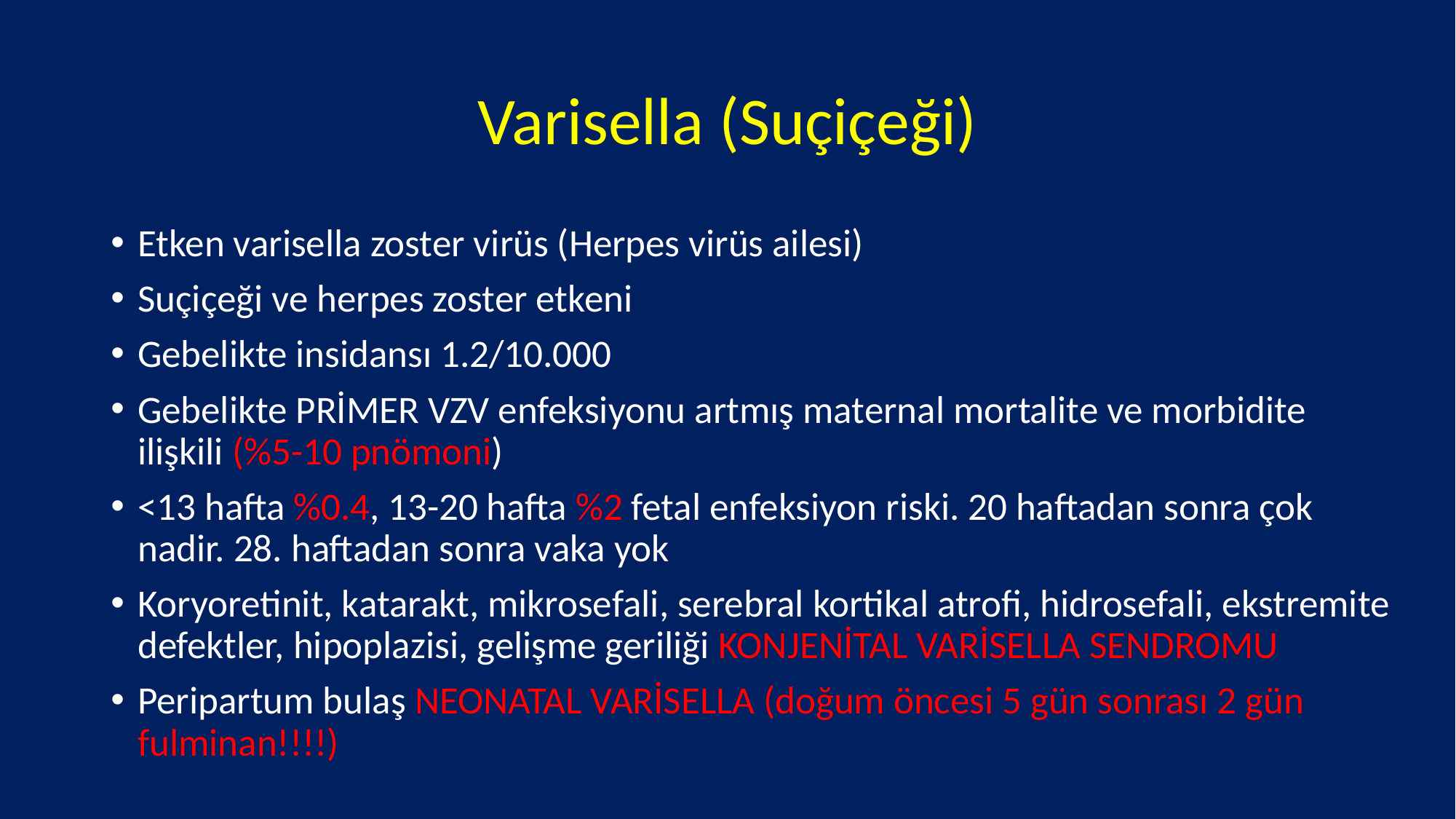

# Varisella (Suçiçeği)
Etken varisella zoster virüs (Herpes virüs ailesi)
Suçiçeği ve herpes zoster etkeni
Gebelikte insidansı 1.2/10.000
Gebelikte PRİMER VZV enfeksiyonu artmış maternal mortalite ve morbidite ilişkili (%5-10 pnömoni)
<13 hafta %0.4, 13-20 hafta %2 fetal enfeksiyon riski. 20 haftadan sonra çok nadir. 28. haftadan sonra vaka yok
Koryoretinit, katarakt, mikrosefali, serebral kortikal atrofi, hidrosefali, ekstremite defektler, hipoplazisi, gelişme geriliği KONJENİTAL VARİSELLA SENDROMU
Peripartum bulaş NEONATAL VARİSELLA (doğum öncesi 5 gün sonrası 2 gün fulminan!!!!)